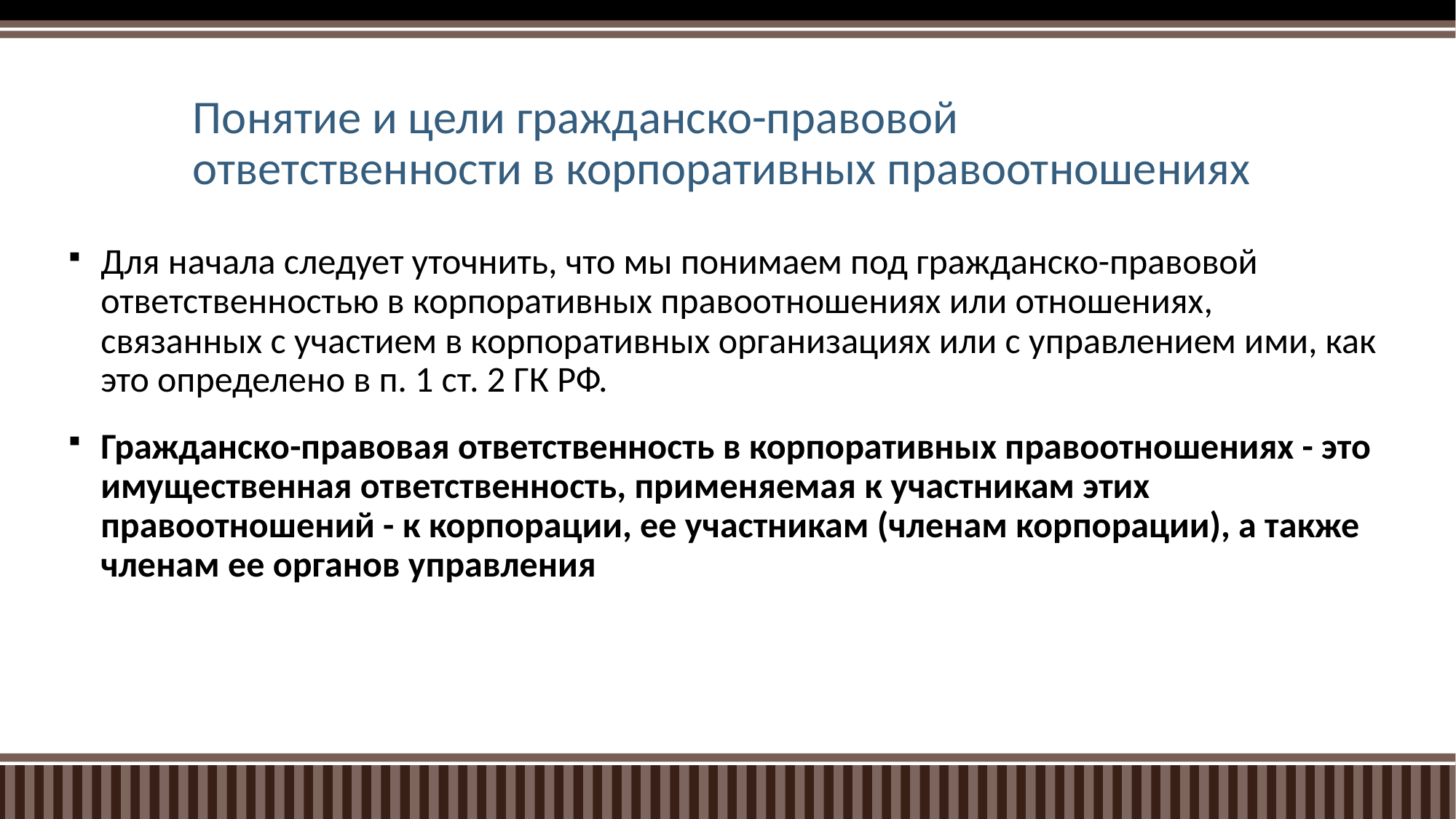

# Понятие и цели гражданско-правовой ответственности в корпоративных правоотношениях
Для начала следует уточнить, что мы понимаем под гражданско-правовой ответственностью в корпоративных правоотношениях или отношениях, связанных с участием в корпоративных организациях или с управлением ими, как это определено в п. 1 ст. 2 ГК РФ.
Гражданско-правовая ответственность в корпоративных правоотношениях - это имущественная ответственность, применяемая к участникам этих правоотношений - к корпорации, ее участникам (членам корпорации), а также членам ее органов управления